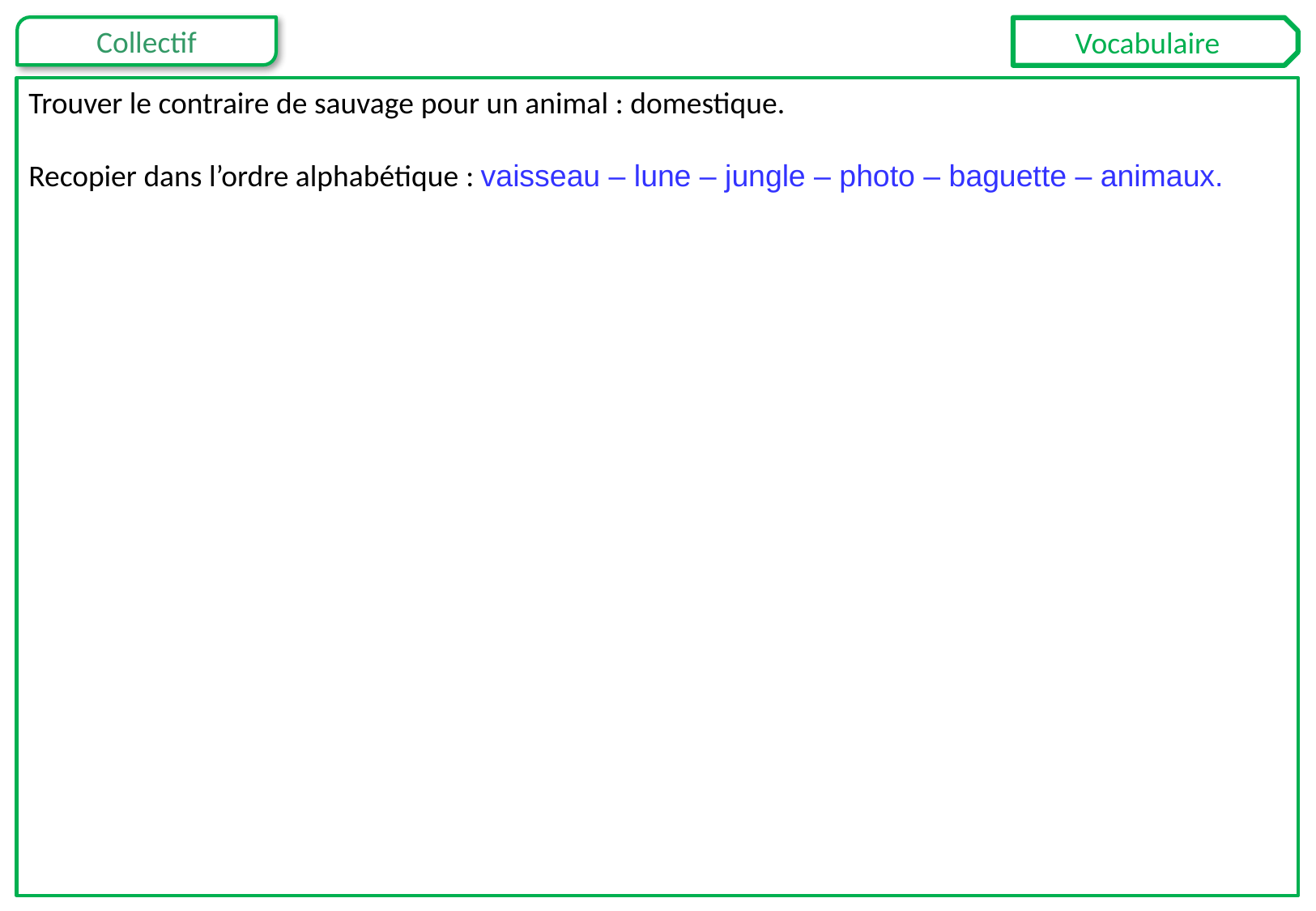

Vocabulaire
Trouver le contraire de sauvage pour un animal : domestique.

Recopier dans l’ordre alphabétique : vaisseau – lune – jungle – photo – baguette – animaux.